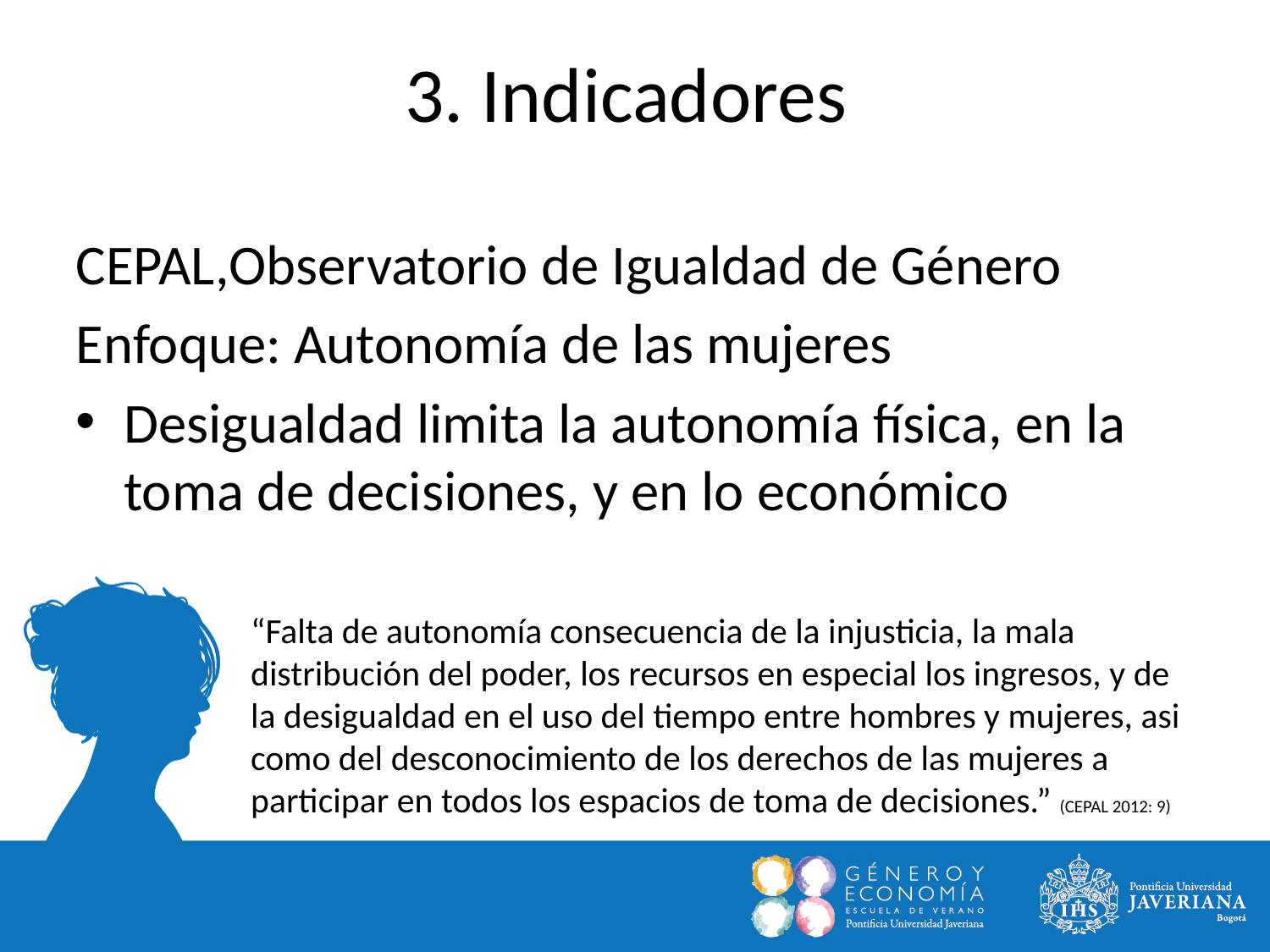

3. Indicadores
CEPAL,Observatorio de Igualdad de Género
Enfoque: Autonomía de las mujeres
Desigualdad limita la autonomía física, en la toma de decisiones, y en lo económico

“Falta de autonomía consecuencia de la injusticia, la mala distribución del poder, los recursos en especial los ingresos, y de la desigualdad en el uso del tiempo entre hombres y mujeres, asi como del desconocimiento de los derechos de las mujeres a participar en todos los espacios de toma de decisiones.” (CEPAL 2012: 9)